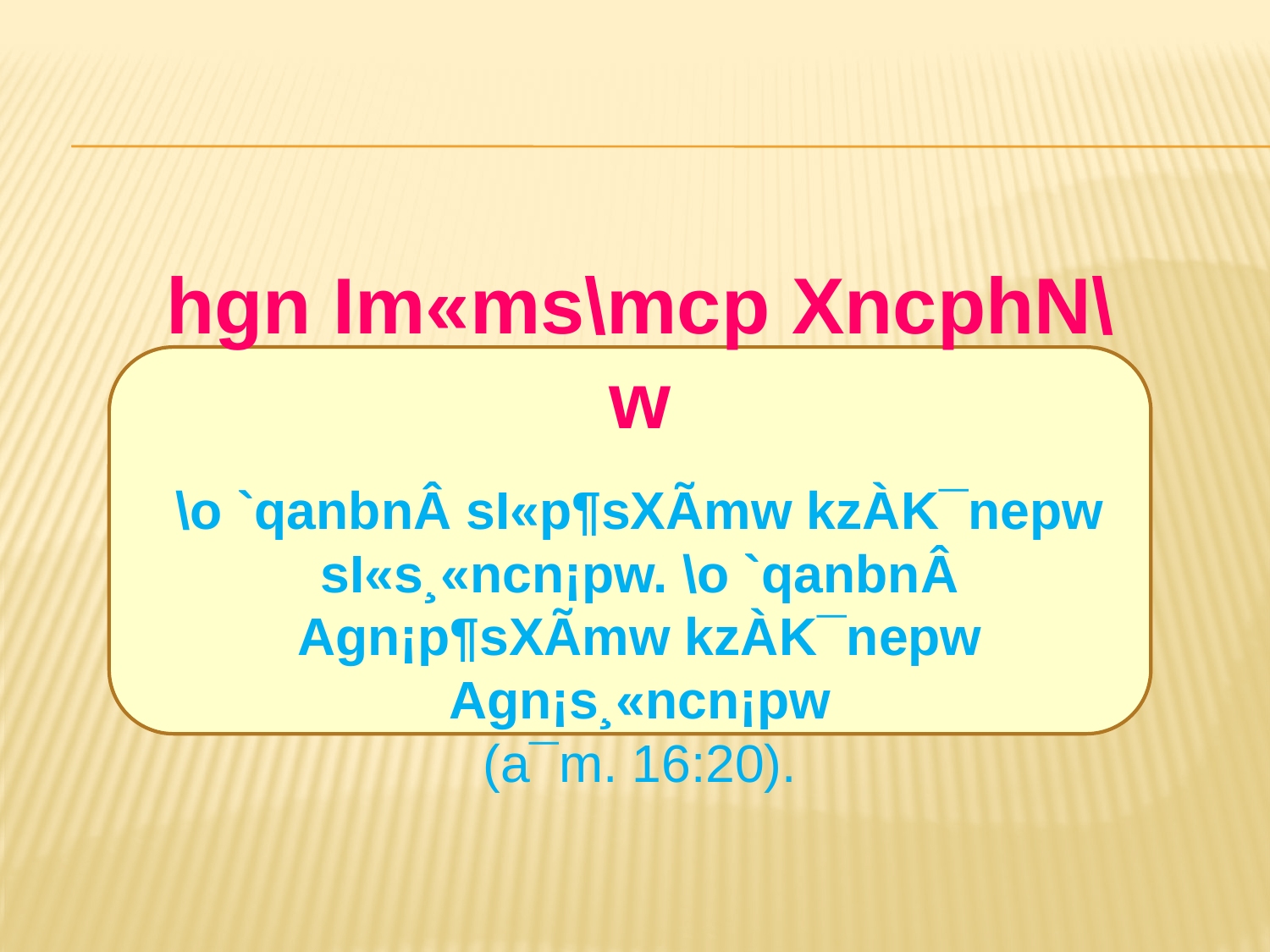

hgn Im«ms\mcp XncphN\w

\o `qanbnÂ sI«p¶sXÃmw kzÀK¯nepw sI«s¸«ncn¡pw. \o `qanbnÂ Agn¡p¶sXÃmw kzÀK¯nepw Agn¡s¸«ncn¡pw
(a¯m. 16:20).